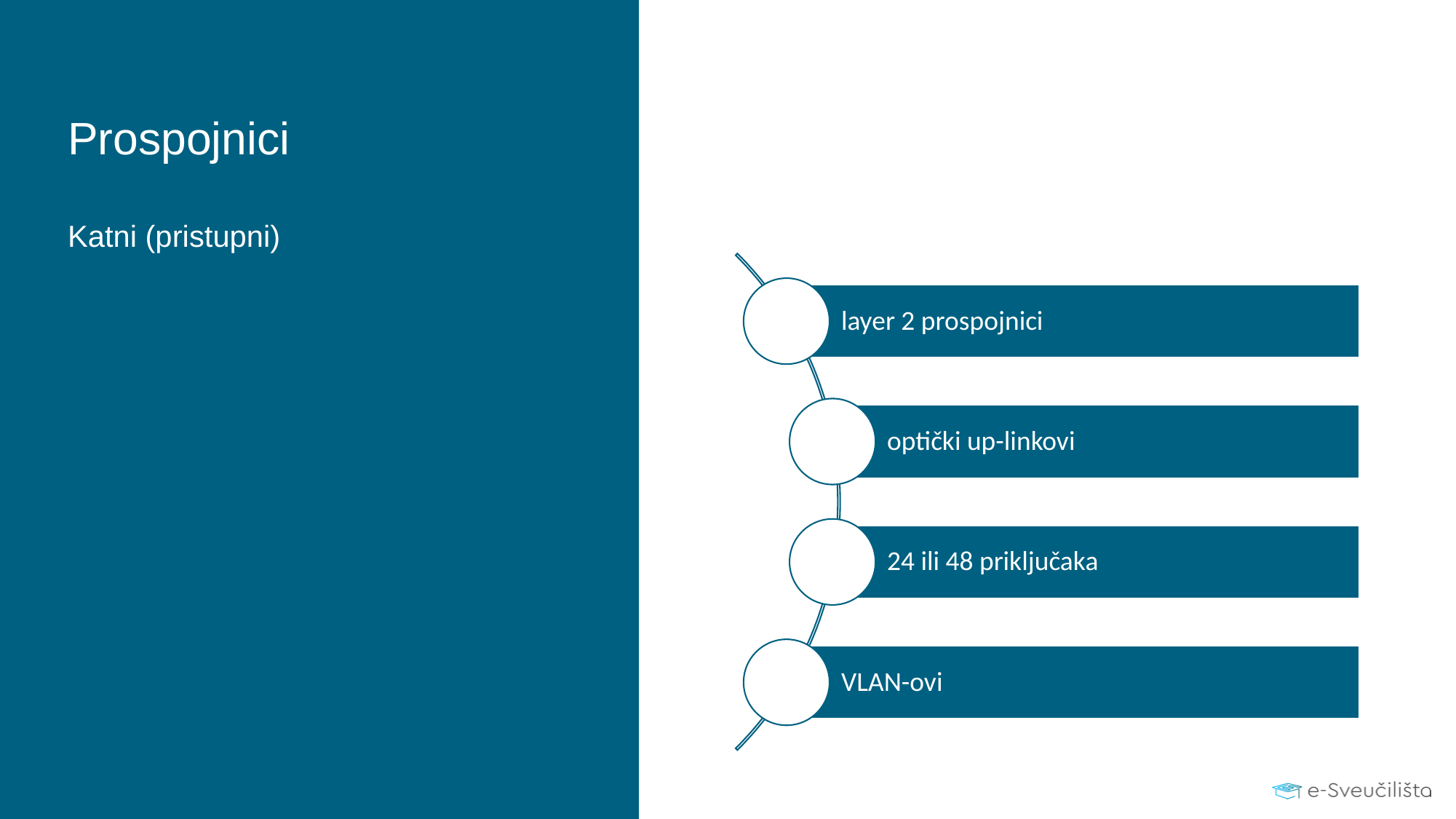

# Prospojnici

layer 2 prospojnici

optički up-linkovi

24 ili 48 priključaka

VLAN-ovi
Katni (pristupni)